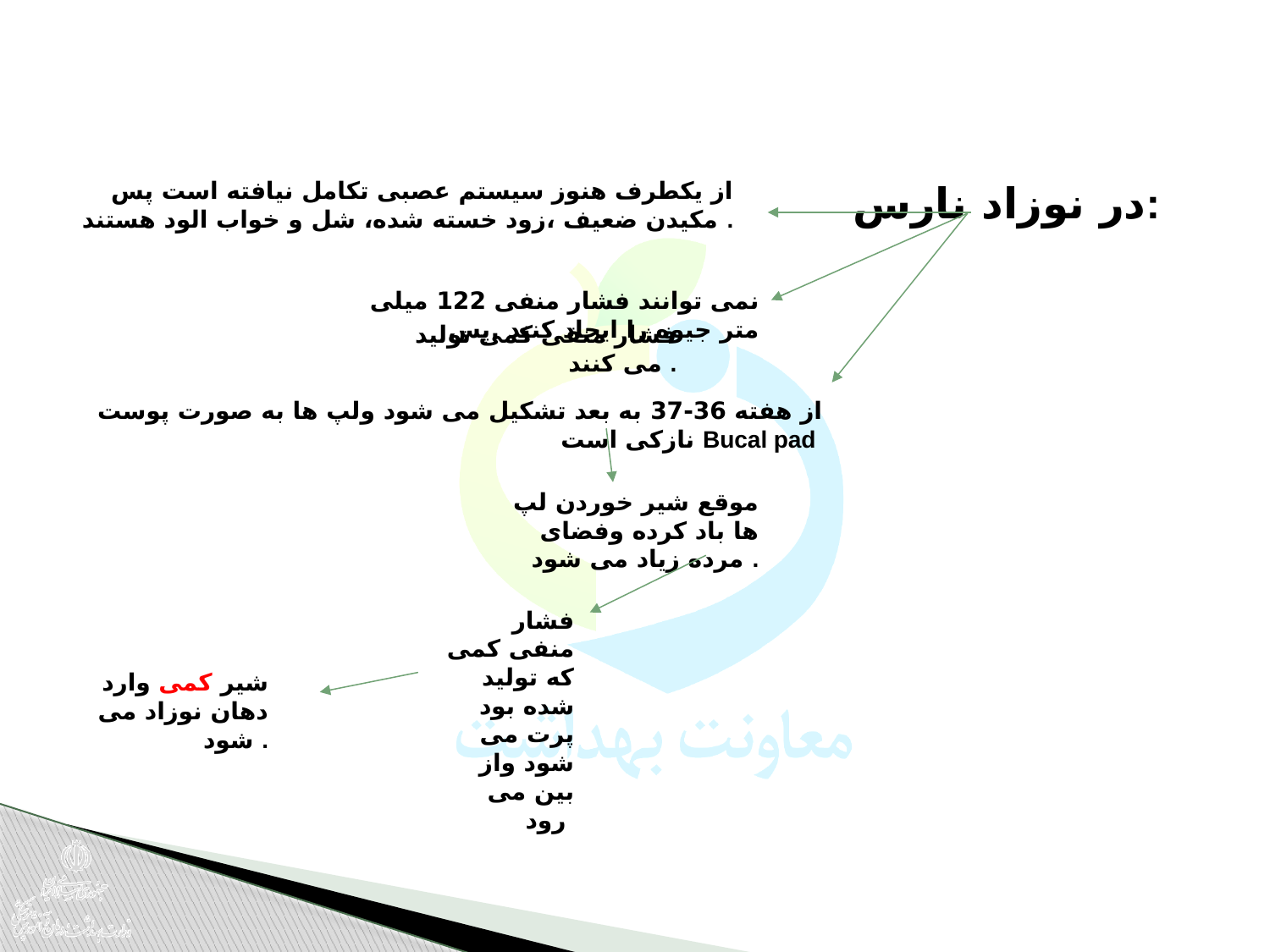

از یکطرف هنوز سیستم عصبی تکامل نیافته است پس مکیدن ضعیف ،زود خسته شده، شل و خواب الود هستند .
در نوزاد نارس:

نمی توانند فشار منفی 122 میلی متر جیوه را ایجاد کنند .پس
فشار منفی کمی تولید می کنند .
 از هفته 36-37 به بعد تشکیل می شود ولپ ها به صورت پوست نازکی است Bucal pad
موقع شیر خوردن لپ ها باد کرده وفضای مرده زیاد می شود .
فشار منفی کمی که تولید شده بود  پرت می شود واز بین می رود
شیر کمی وارد دهان نوزاد می شود .